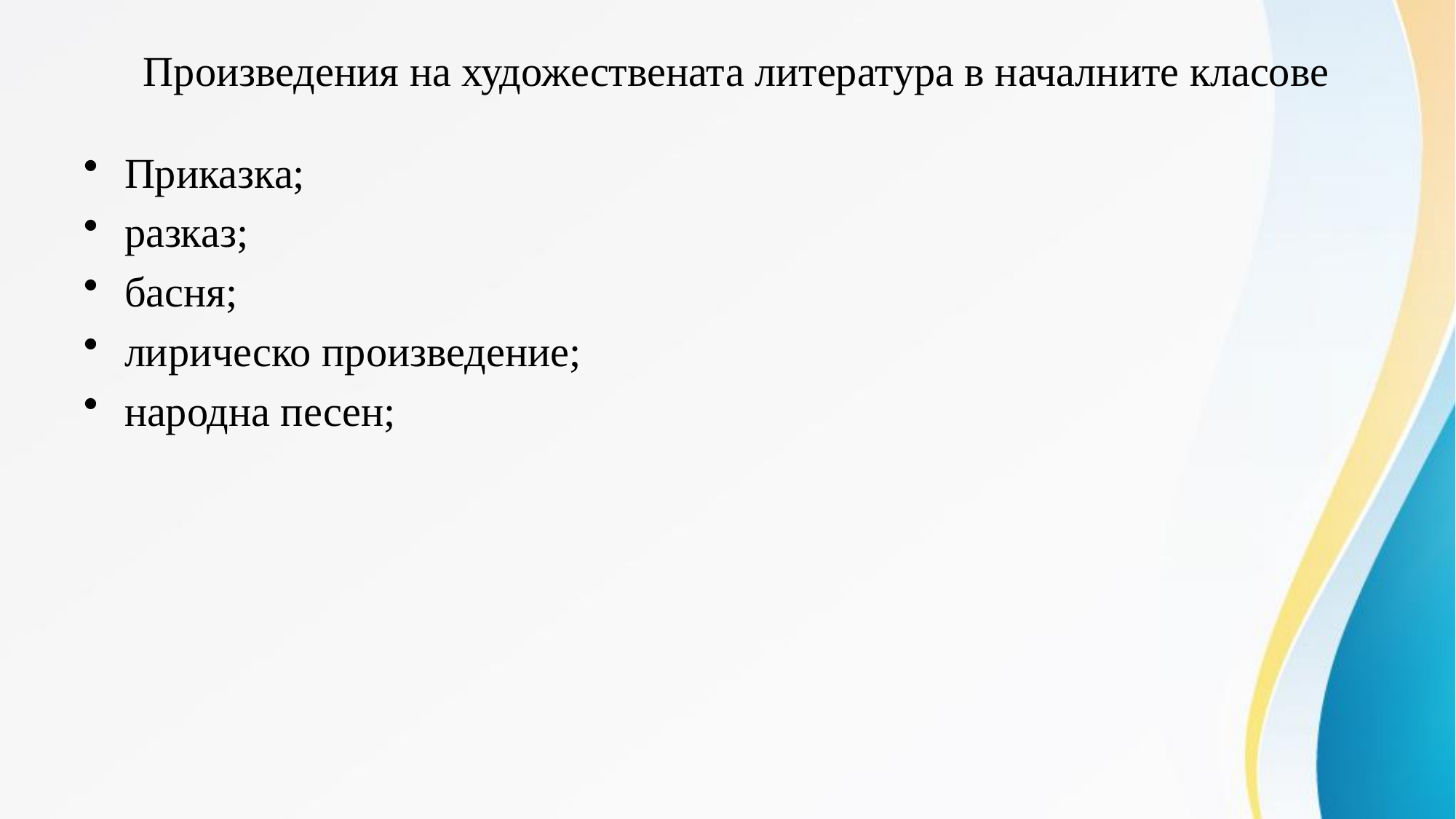

# Произведения на художествената литература в началните класове
Приказка;
разказ;
басня;
лирическо произведение;
народна песен;